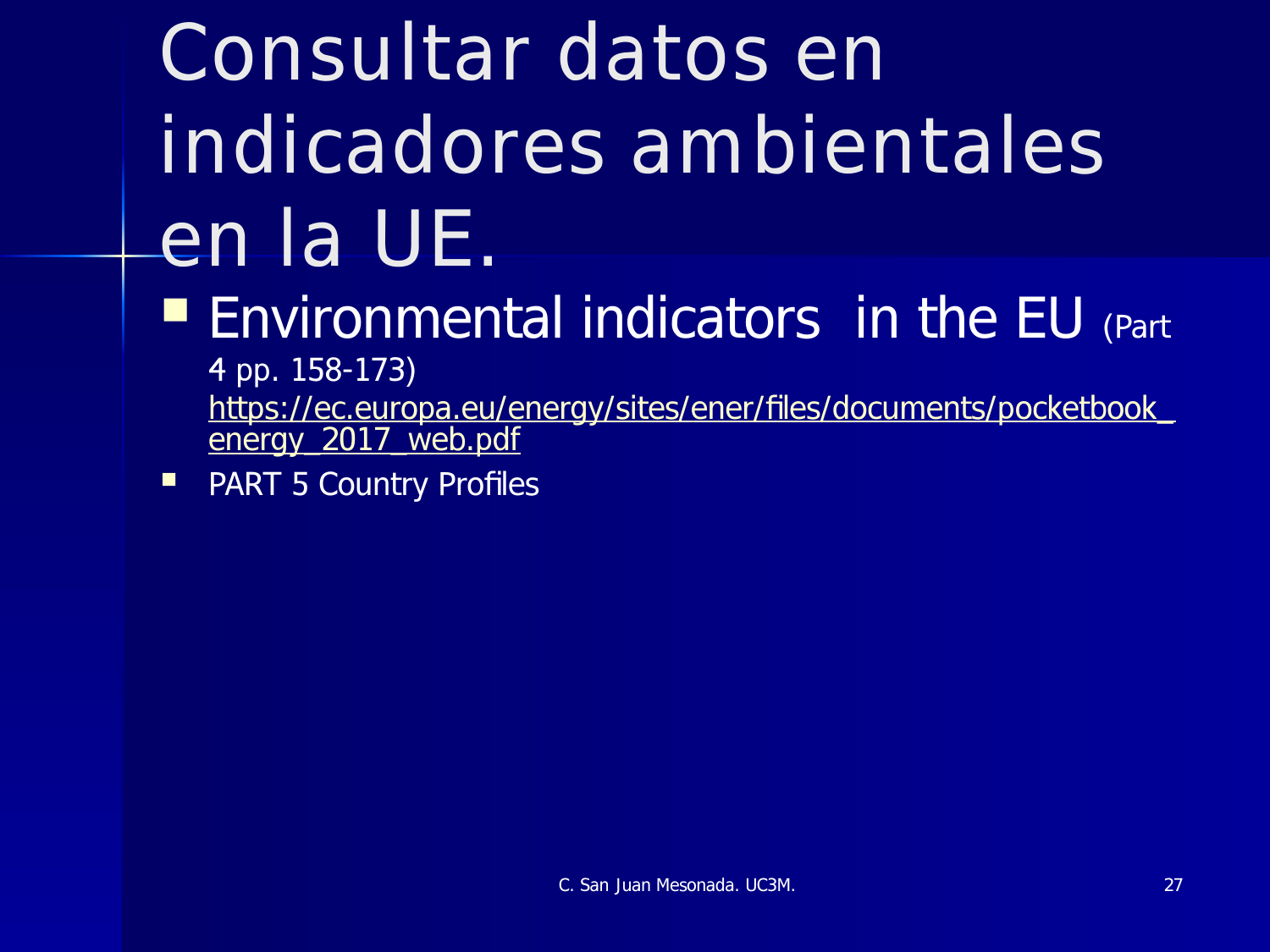

# Consultar datos en indicadores ambientales en la UE.
Environmental indicators  in the EU (Part 4 pp. 158-173) https://ec.europa.eu/energy/sites/ener/files/documents/pocketbook_energy_2017_web.pdf
PART 5 Country Profiles
C. San Juan Mesonada. UC3M.
27